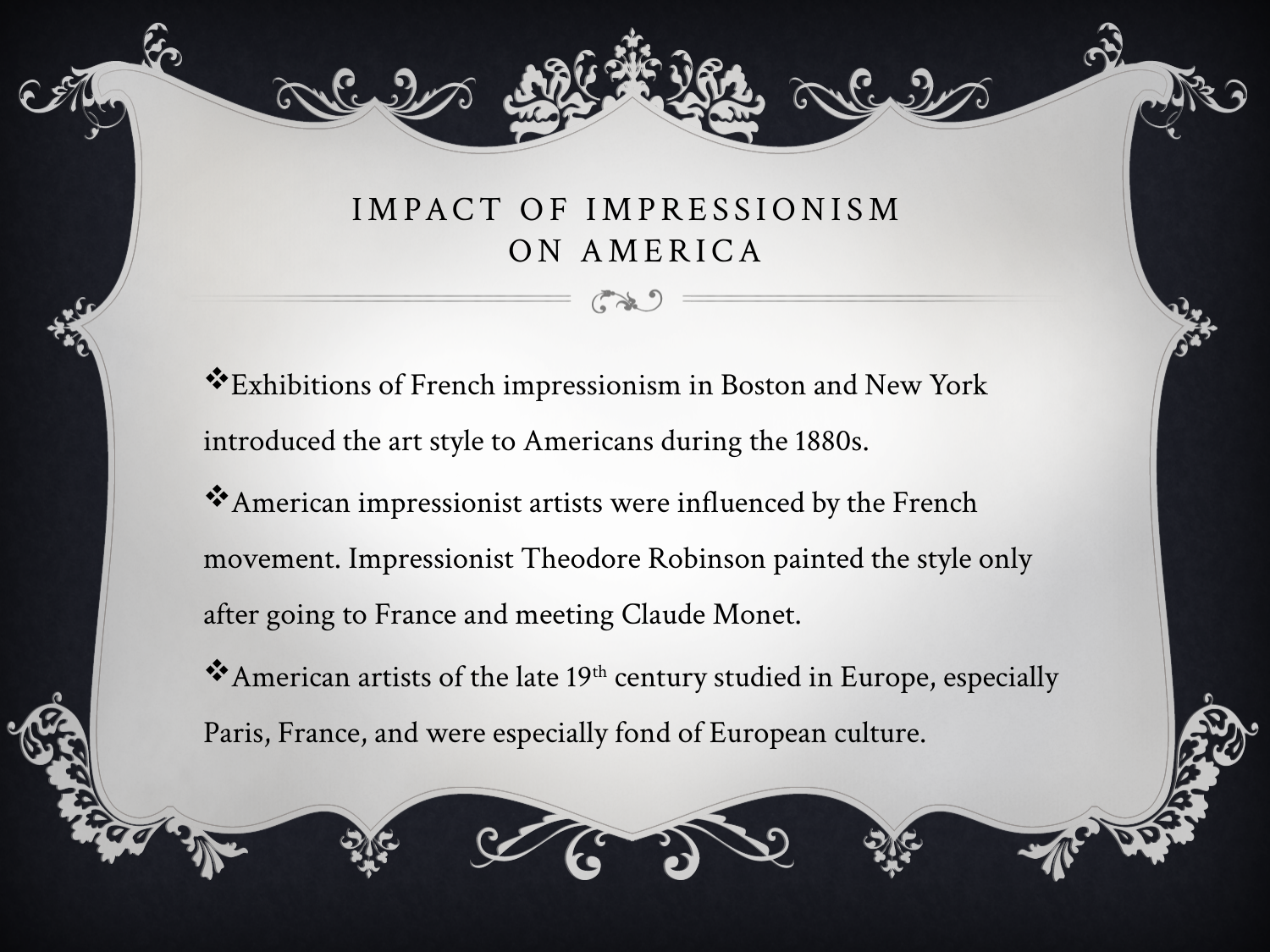

# impact of impressionism on America
Exhibitions of French impressionism in Boston and New York introduced the art style to Americans during the 1880s.
American impressionist artists were influenced by the French movement. Impressionist Theodore Robinson painted the style only after going to France and meeting Claude Monet.
American artists of the late 19th century studied in Europe, especially Paris, France, and were especially fond of European culture.